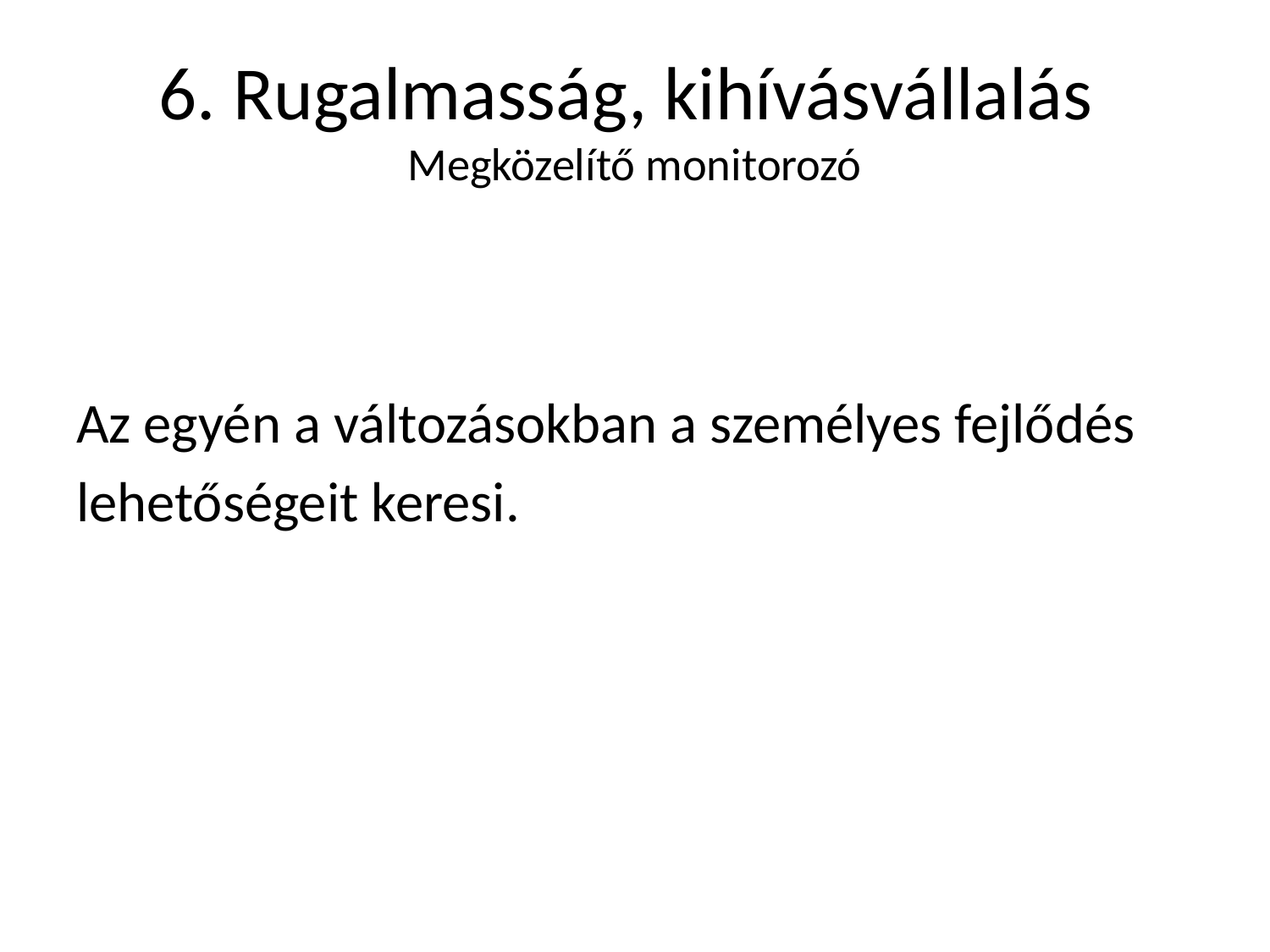

# 6. Rugalmasság, kihívásvállalás Megközelítő monitorozó

Az egyén a változásokban a személyes fejlődés
lehetőségeit keresi.